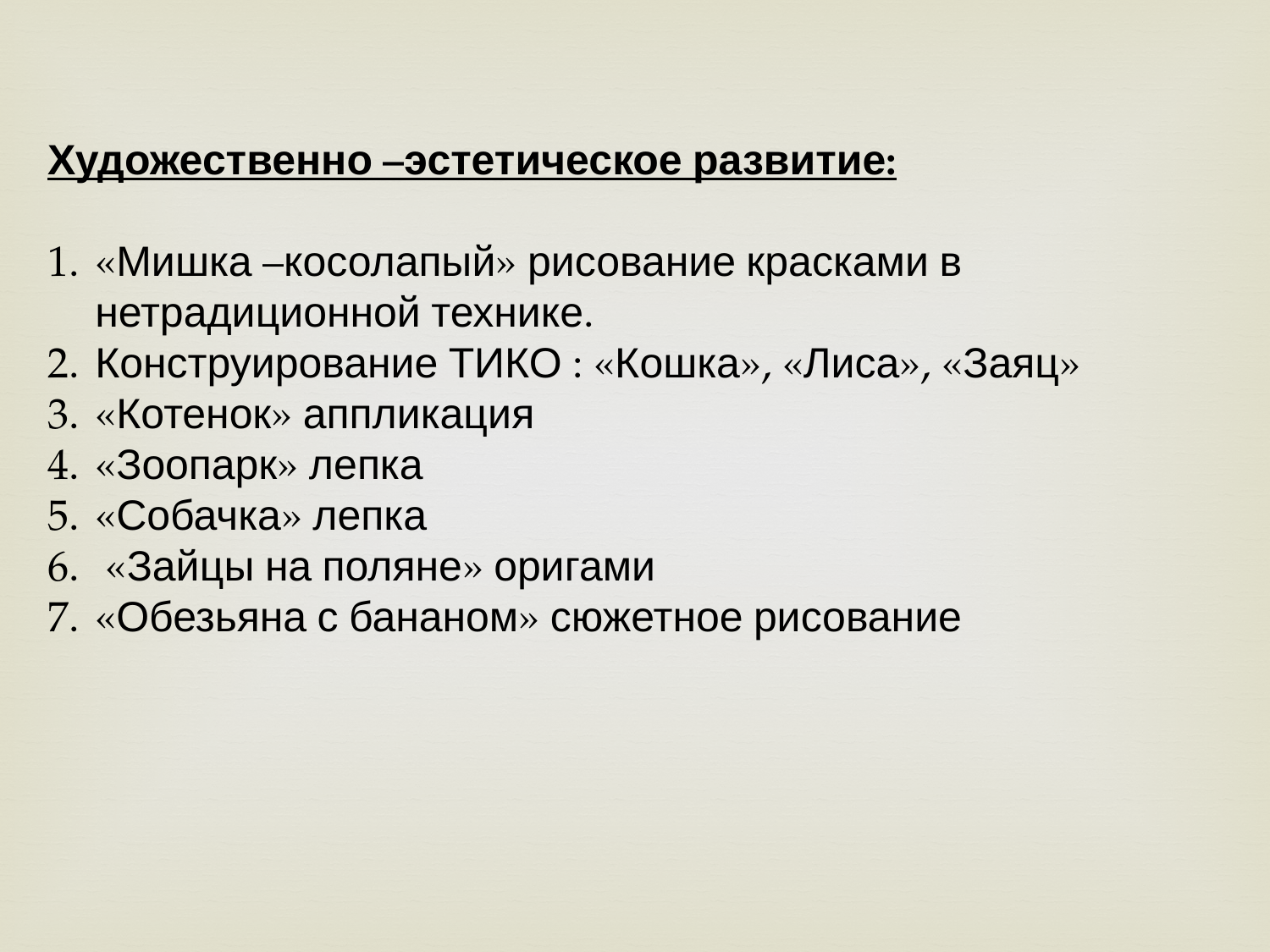

Художественно –эстетическое развитие:

«Мишка –косолапый» рисование красками в нетрадиционной технике.
Конструирование ТИКО : «Кошка», «Лиса», «Заяц»
«Котенок» аппликация
«Зоопарк» лепка
«Собачка» лепка
 «Зайцы на поляне» оригами
«Обезьяна с бананом» сюжетное рисование